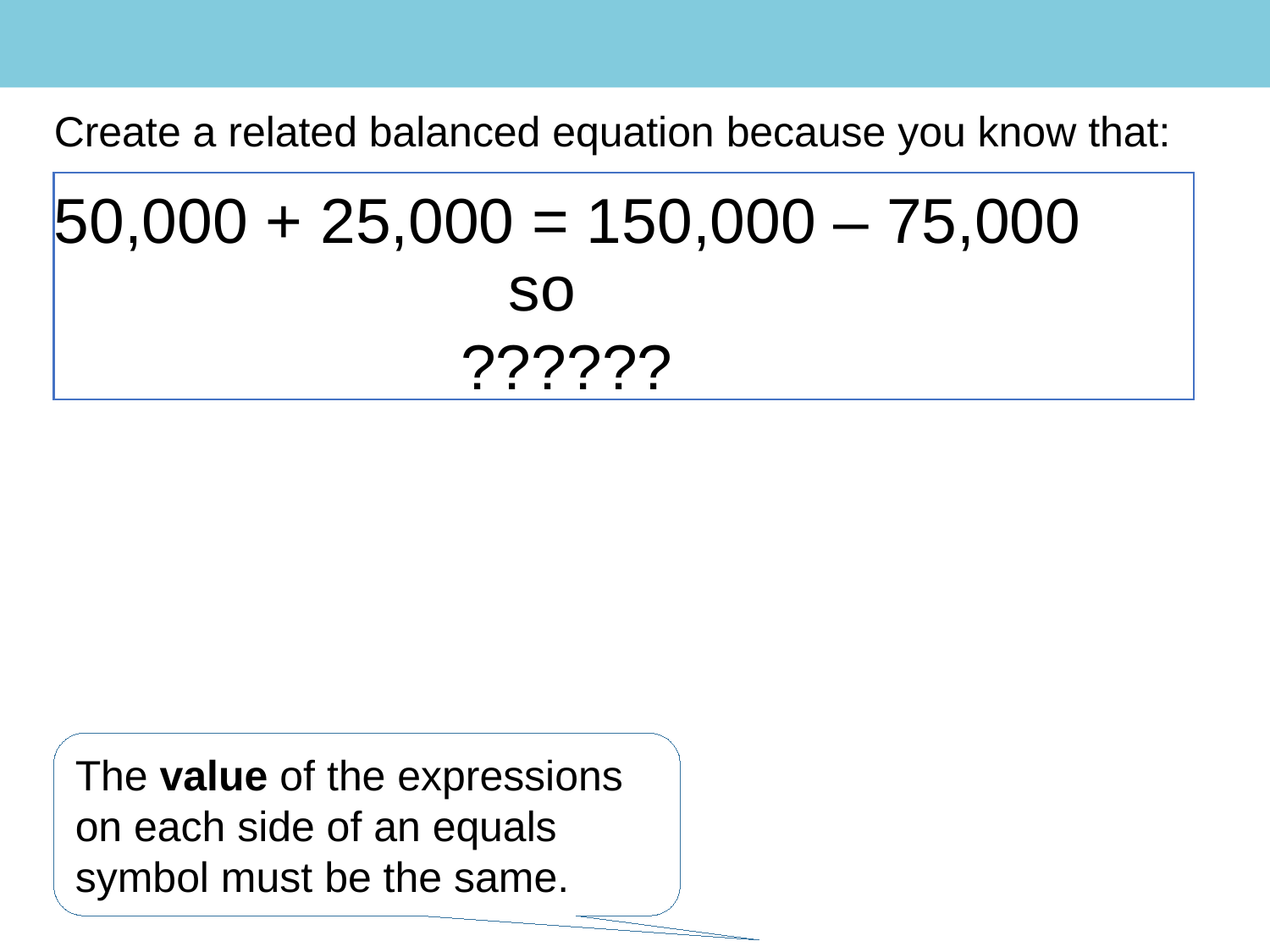

Create a related balanced equation because you know that:

50,000 + 25,000 = 150,000 – 75,000
so
??????
The value of the expressions on each side of an equals symbol must be the same.